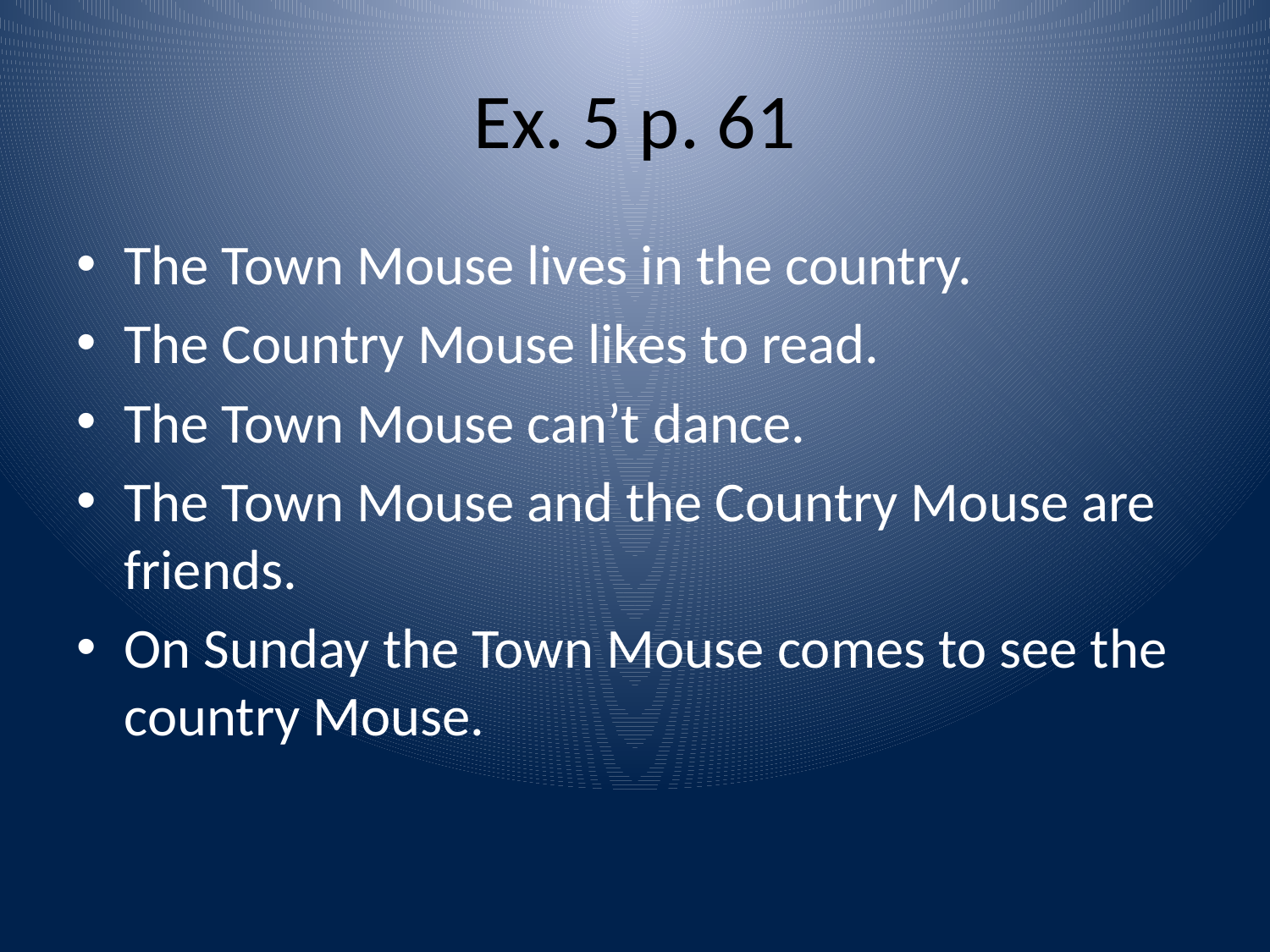

# Ex. 5 p. 61
The Town Mouse lives in the country.
The Country Mouse likes to read.
The Town Mouse can’t dance.
The Town Mouse and the Country Mouse are friends.
On Sunday the Town Mouse comes to see the country Mouse.